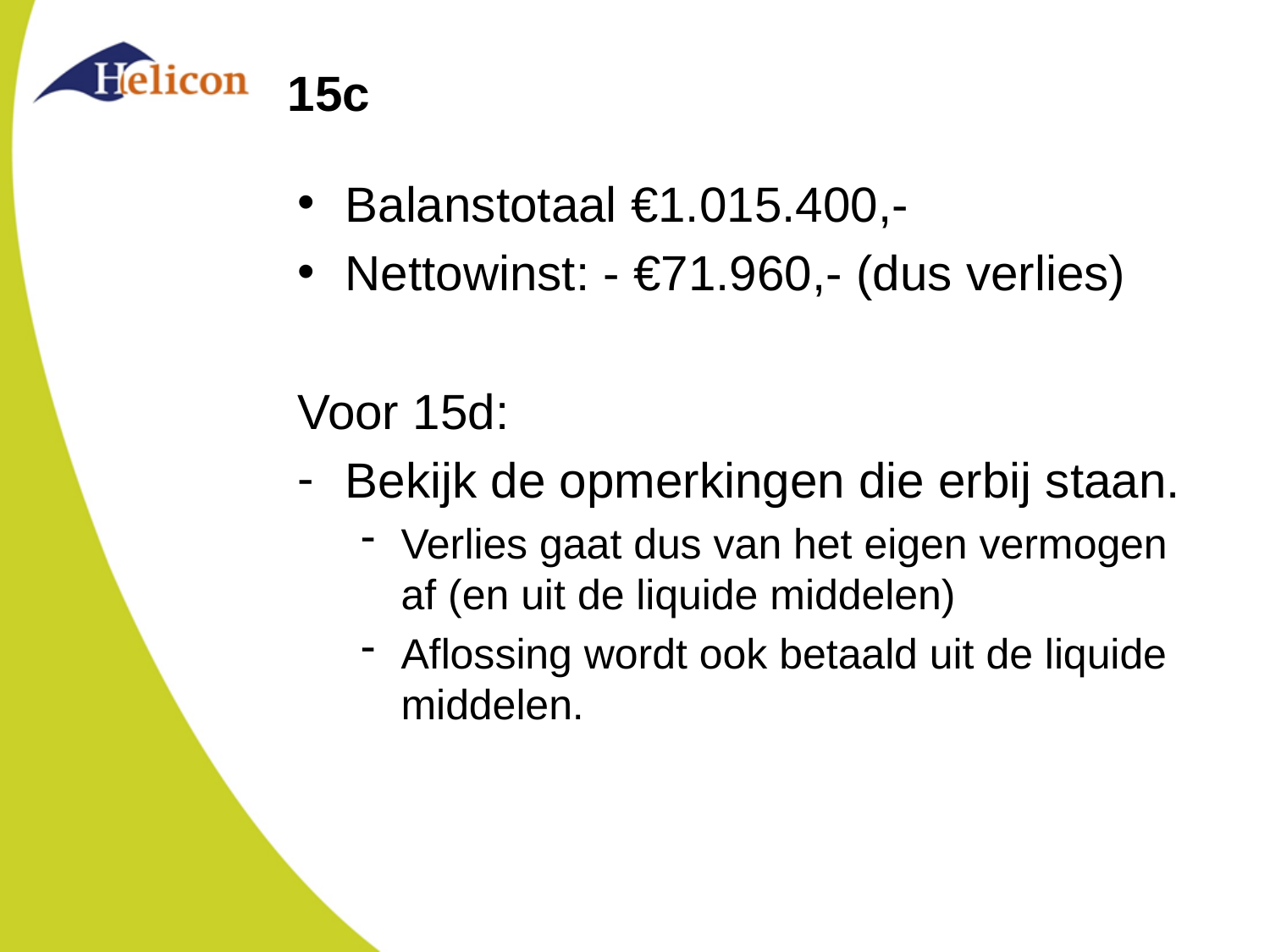

# 15c
Balanstotaal €1.015.400,-
Nettowinst: - €71.960,- (dus verlies)

Voor 15d:
Bekijk de opmerkingen die erbij staan.
Verlies gaat dus van het eigen vermogen af (en uit de liquide middelen)
Aflossing wordt ook betaald uit de liquide middelen.